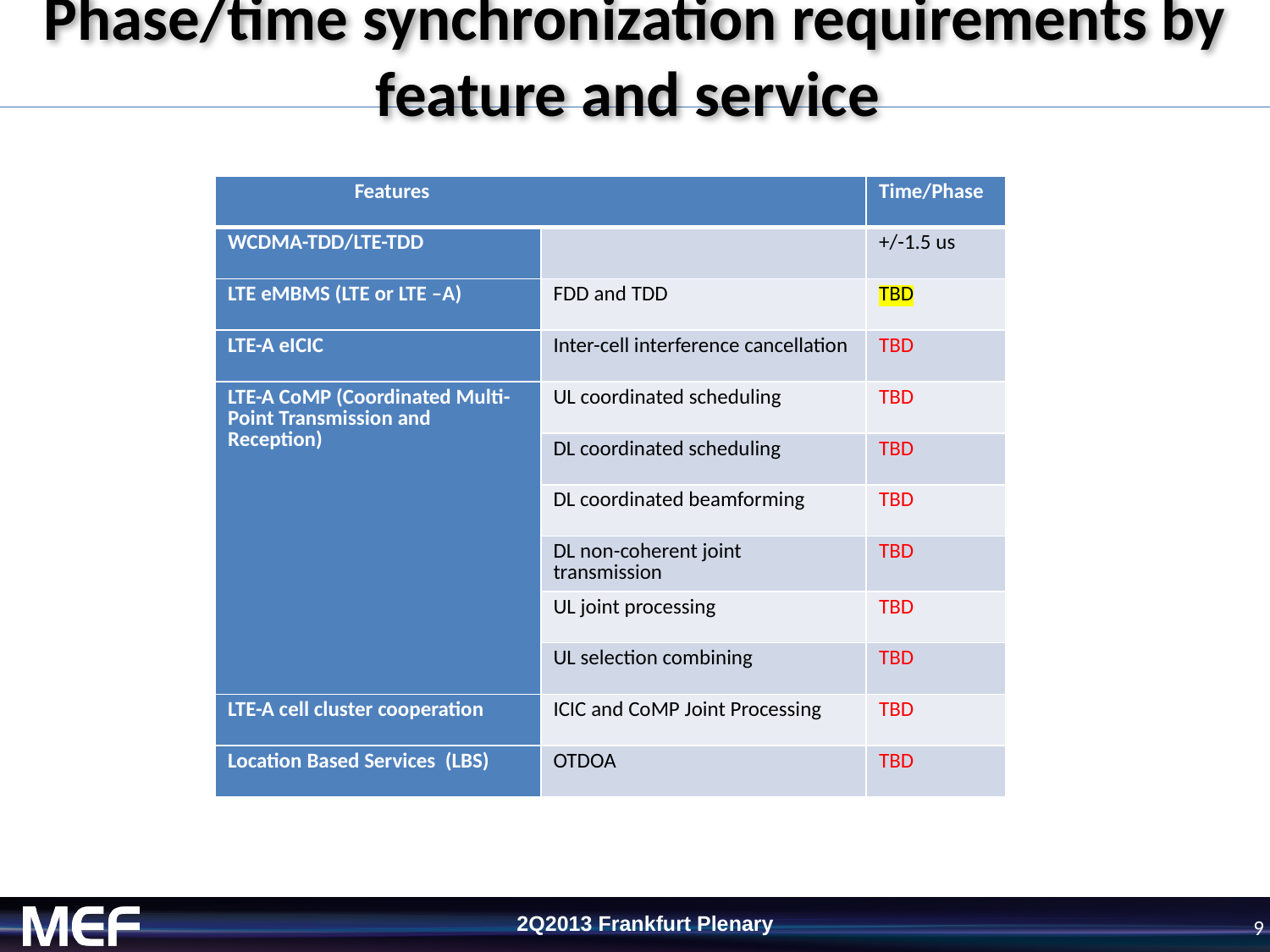

# Phase/time synchronization requirements by feature and service
| Features |  | Time/Phase |
| --- | --- | --- |
| WCDMA-TDD/LTE-TDD |  | +/-1.5 us |
| LTE eMBMS (LTE or LTE –A) | FDD and TDD | TBD |
| LTE-A eICIC | Inter-cell interference cancellation | TBD |
| LTE-A CoMP (Coordinated Multi-Point Transmission and Reception) | UL coordinated scheduling | TBD |
|  | DL coordinated scheduling | TBD |
|  | DL coordinated beamforming | TBD |
|  | DL non-coherent joint transmission | TBD |
|  | UL joint processing | TBD |
|  | UL selection combining | TBD |
| LTE-A cell cluster cooperation | ICIC and CoMP Joint Processing | TBD |
| Location Based Services (LBS) | OTDOA | TBD |